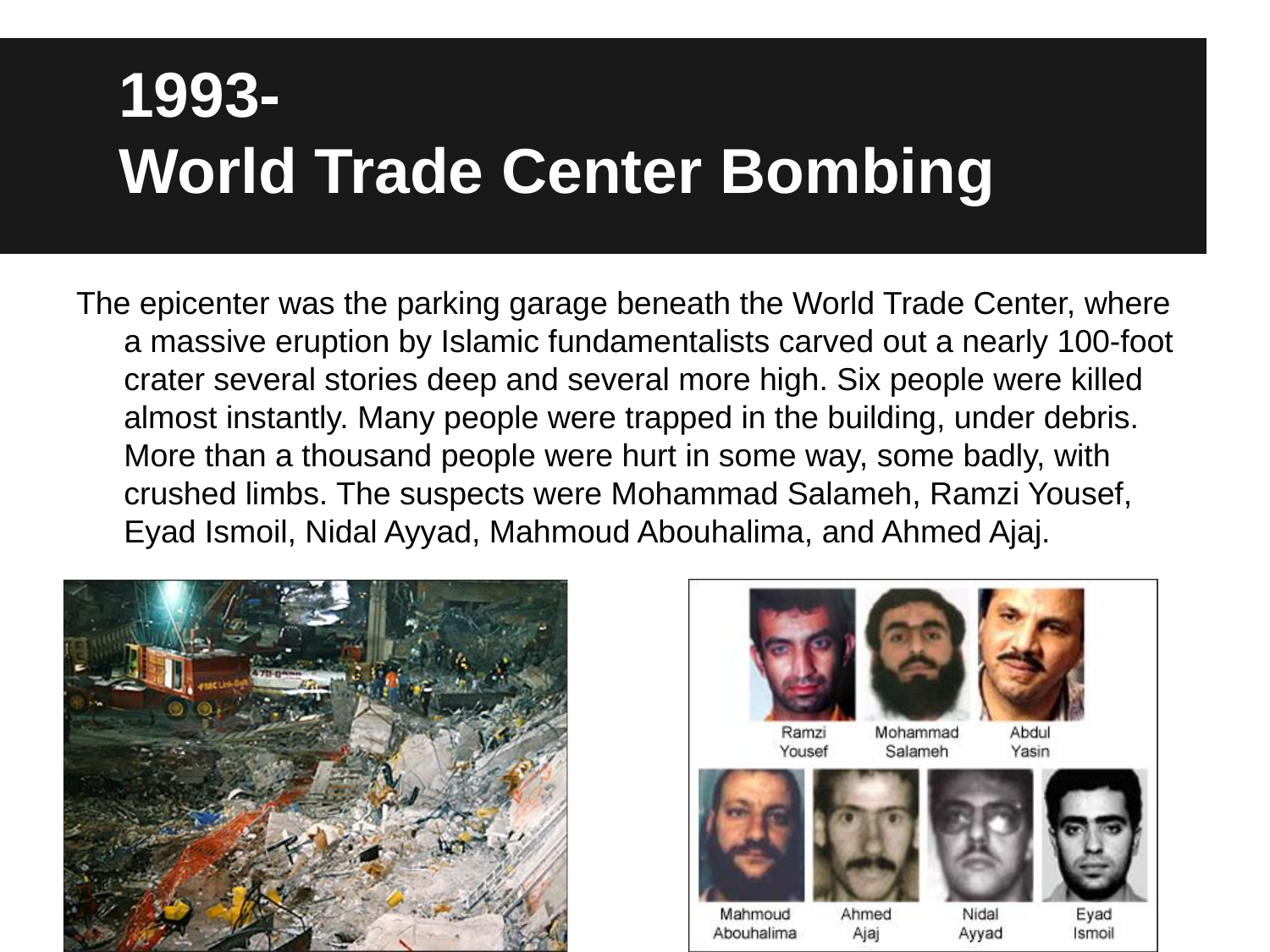

# 1993-
World Trade Center Bombing
The epicenter was the parking garage beneath the World Trade Center, where a massive eruption by Islamic fundamentalists carved out a nearly 100-foot crater several stories deep and several more high. Six people were killed almost instantly. Many people were trapped in the building, under debris. More than a thousand people were hurt in some way, some badly, with crushed limbs. The suspects were Mohammad Salameh, Ramzi Yousef, Eyad Ismoil, Nidal Ayyad, Mahmoud Abouhalima, and Ahmed Ajaj.